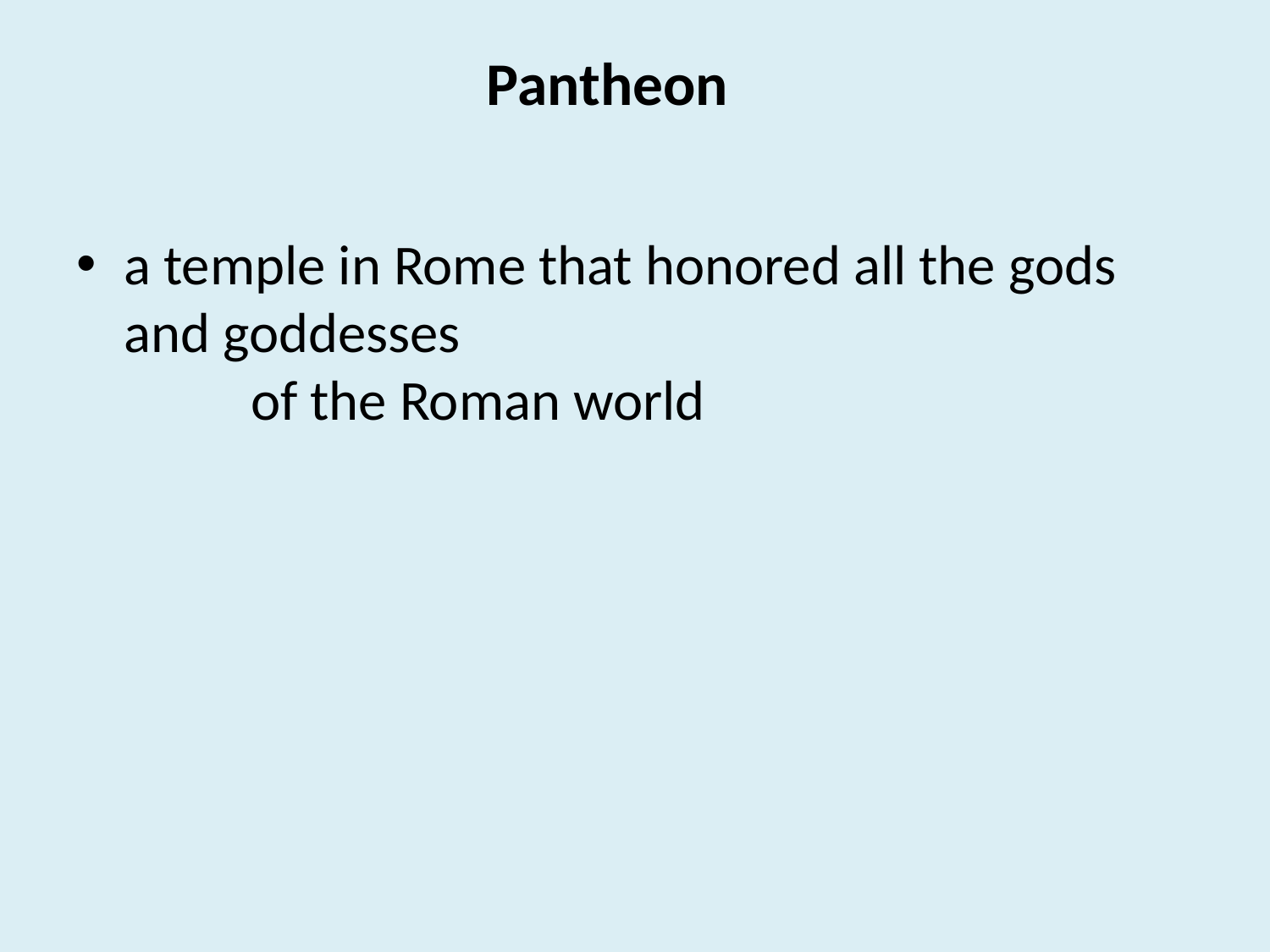

# Pantheon
a temple in Rome that honored all the gods and goddesses
	of the Roman world